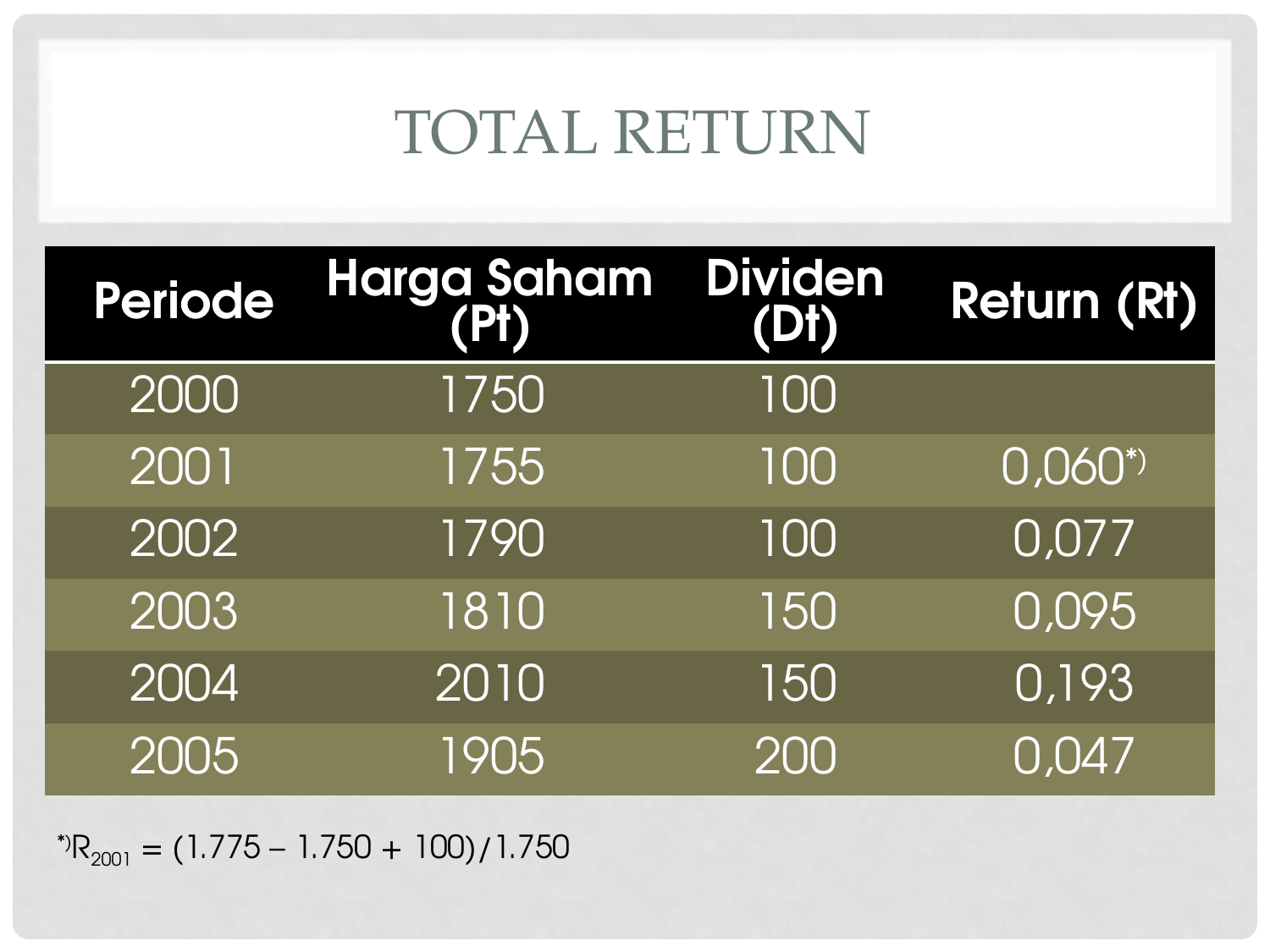

# total Return
| Periode | Harga Saham (Pt) | Dividen (Dt) | Return (Rt) |
| --- | --- | --- | --- |
| 2000 | 1750 | 100 |  |
| 2001 | 1755 | 100 | 0,060\*) |
| 2002 | 1790 | 100 | 0,077 |
| 2003 | 1810 | 150 | 0,095 |
| 2004 | 2010 | 150 | 0,193 |
| 2005 | 1905 | 200 | 0,047 |
*)R2001 = (1.775 – 1.750 + 100)/1.750